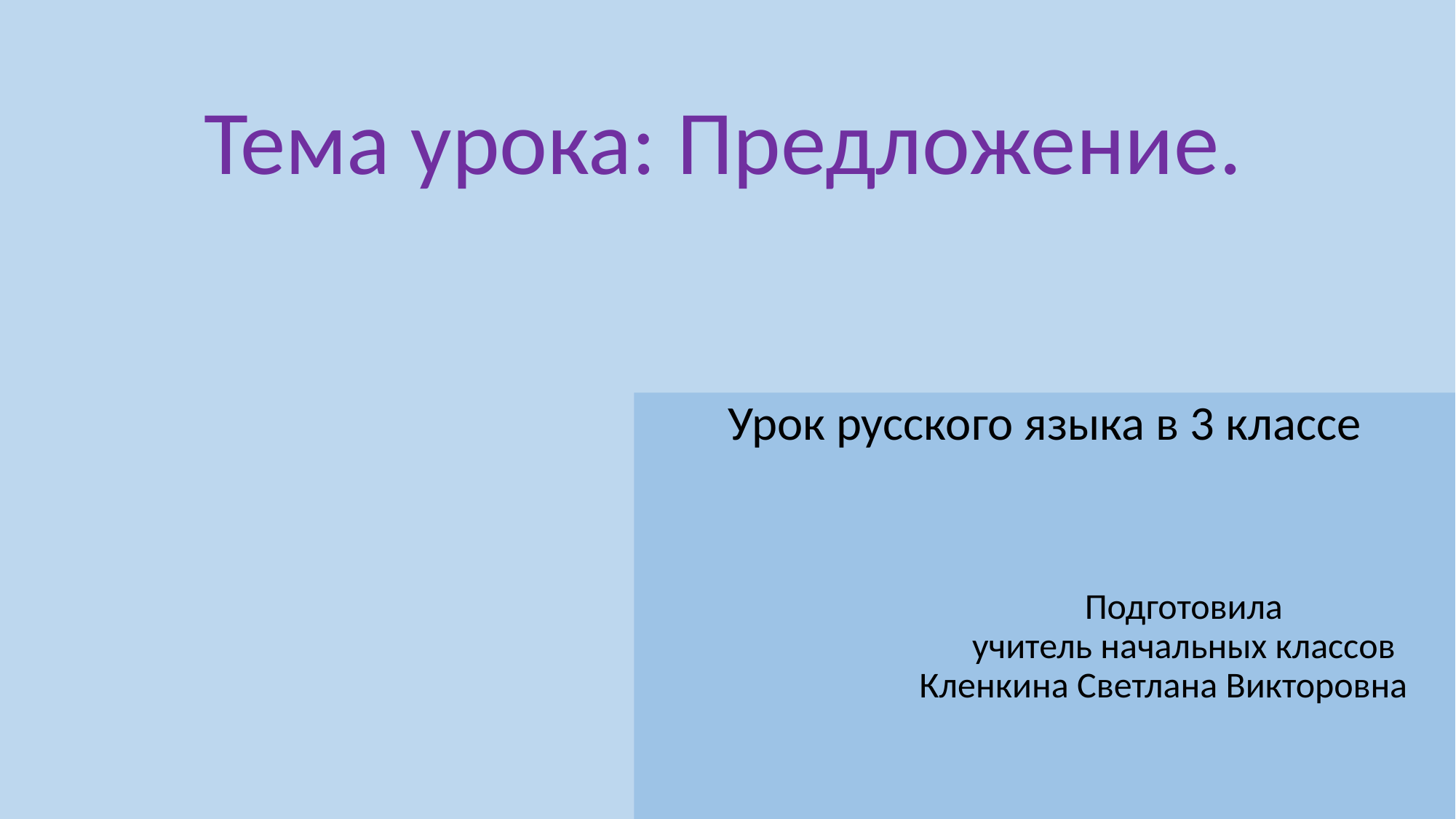

# Тема урока: Предложение.
Урок русского языка в 3 классе

                                   Подготовила
                                   учитель начальных классов
                             Кленкина Светлана Викторовна